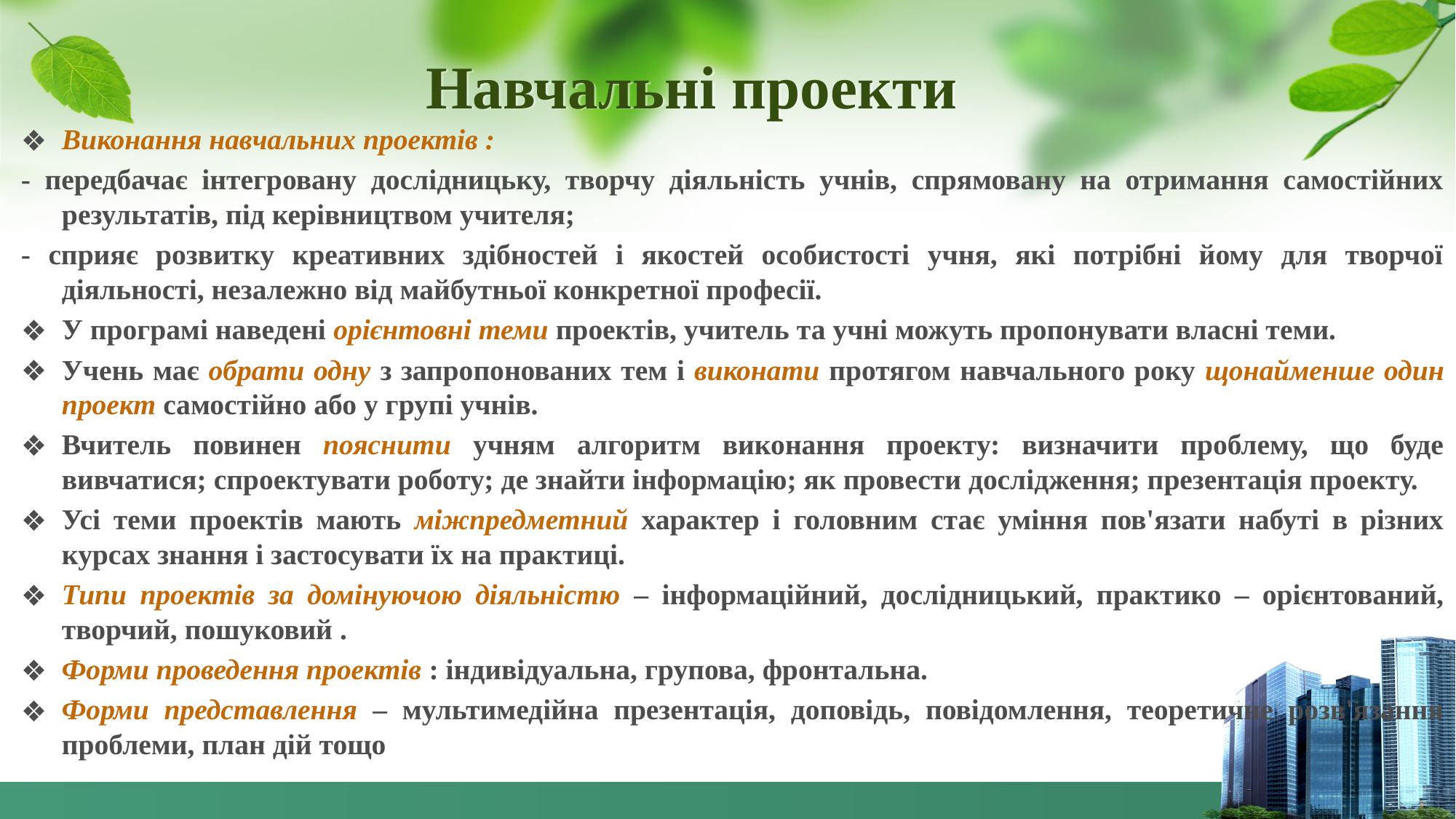

# Навчальні проекти
Виконання навчальних проектів :
- передбачає інтегровану дослідницьку, творчу діяльність учнів, спрямовану на отримання самостійних результатів, під керівництвом учителя;
- сприяє розвитку креативних здібностей і якостей особистості учня, які потрібні йому для творчої діяльності, незалежно від майбутньої конкретної професії.
У програмі наведені орієнтовні теми проектів, учитель та учні можуть пропонувати власні теми.
Учень має обрати одну з запропонованих тем і виконати протягом навчального року щонайменше один проект самостійно або у групі учнів.
Вчитель повинен пояснити учням алгоритм виконання проекту: визначити проблему, що буде вивчатися; спроектувати роботу; де знайти інформацію; як провести дослідження; презентація проекту.
Усі теми проектів мають міжпредметний характер і головним стає уміння пов'язати набуті в різних курсах знання і застосувати їх на практиці.
Типи проектів за домінуючою діяльністю – інформаційний, дослідницький, практико – орієнтований, творчий, пошуковий .
Форми проведення проектів : індивідуальна, групова, фронтальна.
Форми представлення – мультимедійна презентація, доповідь, повідомлення, теоретичне розв'язання проблеми, план дій тощо